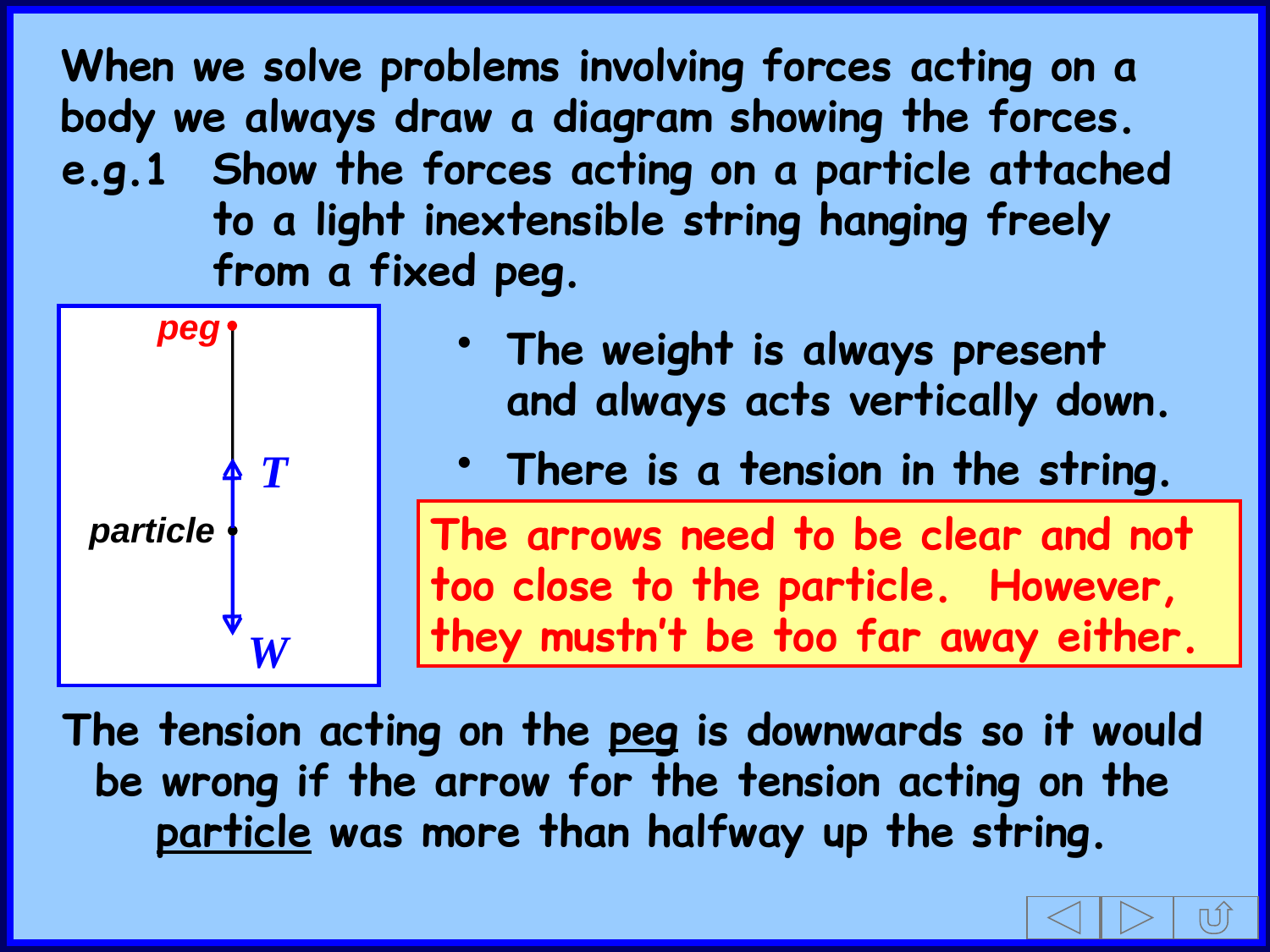

When we solve problems involving forces acting on a body we always draw a diagram showing the forces.
e.g.1	Show the forces acting on a particle attached to a light inextensible string hanging freely from a fixed peg.
peg

particle

The weight is always present and always acts vertically down.
T
There is a tension in the string.

The arrows need to be clear and not too close to the particle.  However, they mustn’t be too far away either.
Tension always acts along a string, away from the body on which it acts.

W
The tension acting on the peg is downwards so it would be wrong if the arrow for the tension acting on the particle was more than halfway up the string.